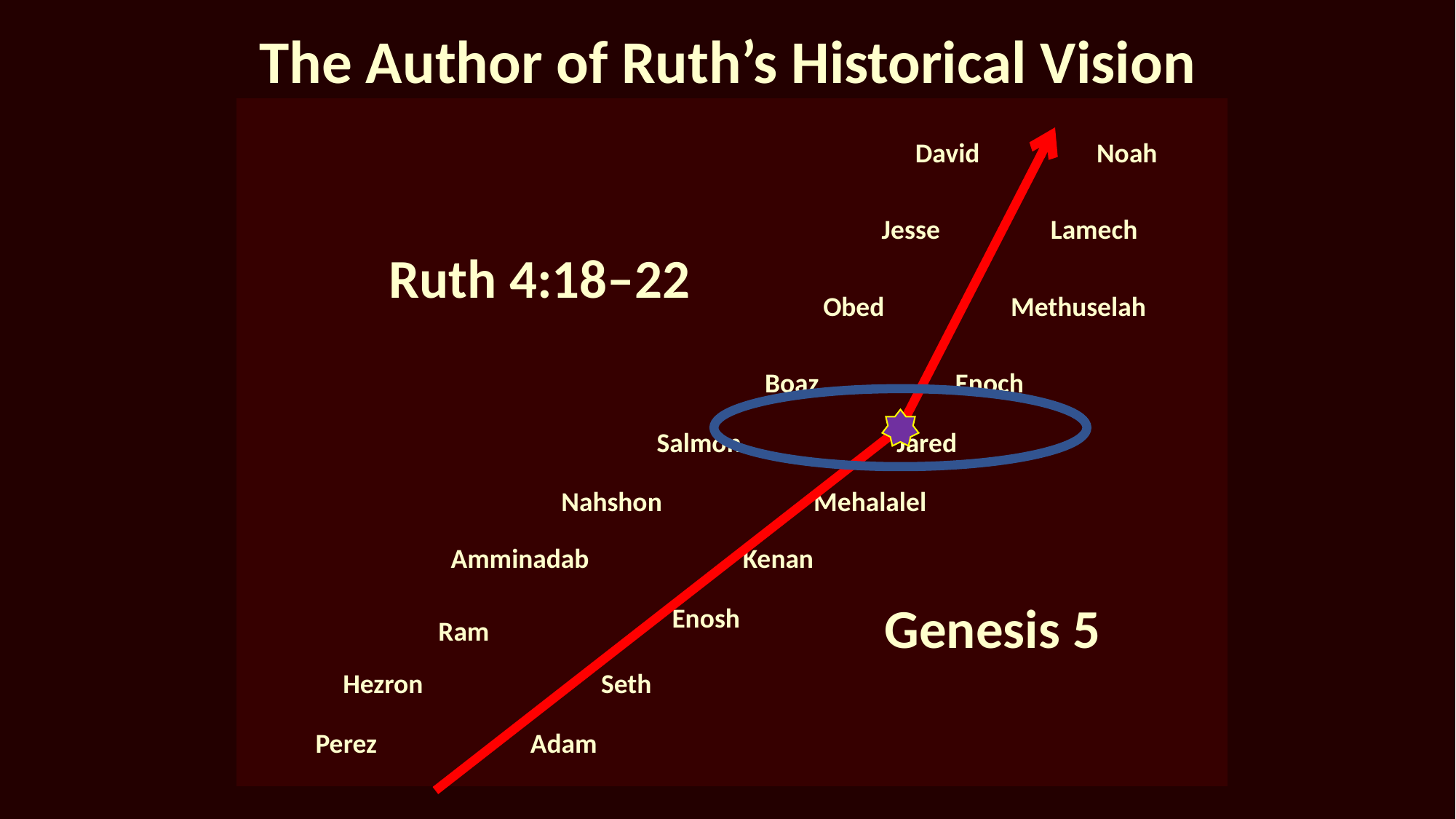

# The Author of Ruth’s Historical Vision
|  |  |  |  |  |  |  |  |  |  |  |  |  |  |
| --- | --- | --- | --- | --- | --- | --- | --- | --- | --- | --- | --- | --- | --- |
|  |  |  |  |  |  |  |  |  | David |  |  | Noah |  |
|  |  |  |  |  |  |  |  |  |  |  |  |  |  |
|  |  |  |  |  |  |  |  | Jesse |  |  | Lamech |  |  |
|  |  | Ruth 4:18–22 |  |  |  |  |  |  |  |  |  |  |  |
|  |  |  | Ruth 4:18–22 |  |  |  | Obed |  |  | Methuselah |  |  |  |
|  |  |  |  |  |  |  |  |  |  |  |  |  |  |
|  |  |  |  |  |  | Boaz |  |  |  | Enoch |  |  |  |
|  |  |  |  |  | Salmon |  |  |  | Jared |  |  |  |  |
|  |  |  |  | Nahshon |  |  |  | Mehalalel |  |  |  |  |  |
|  |  | Amminadab |  |  |  |  | Kenan |  |  |  |  |  |  |
|  |  | Ram |  |  |  | Enosh |  |  | Genesis 5 |  |  |  |  |
|  | Hezron |  |  |  | Seth |  |  |  |  |  |  |  |  |
| Perez |  |  |  | Adam |  |  |  |  |  |  |  |  |  |